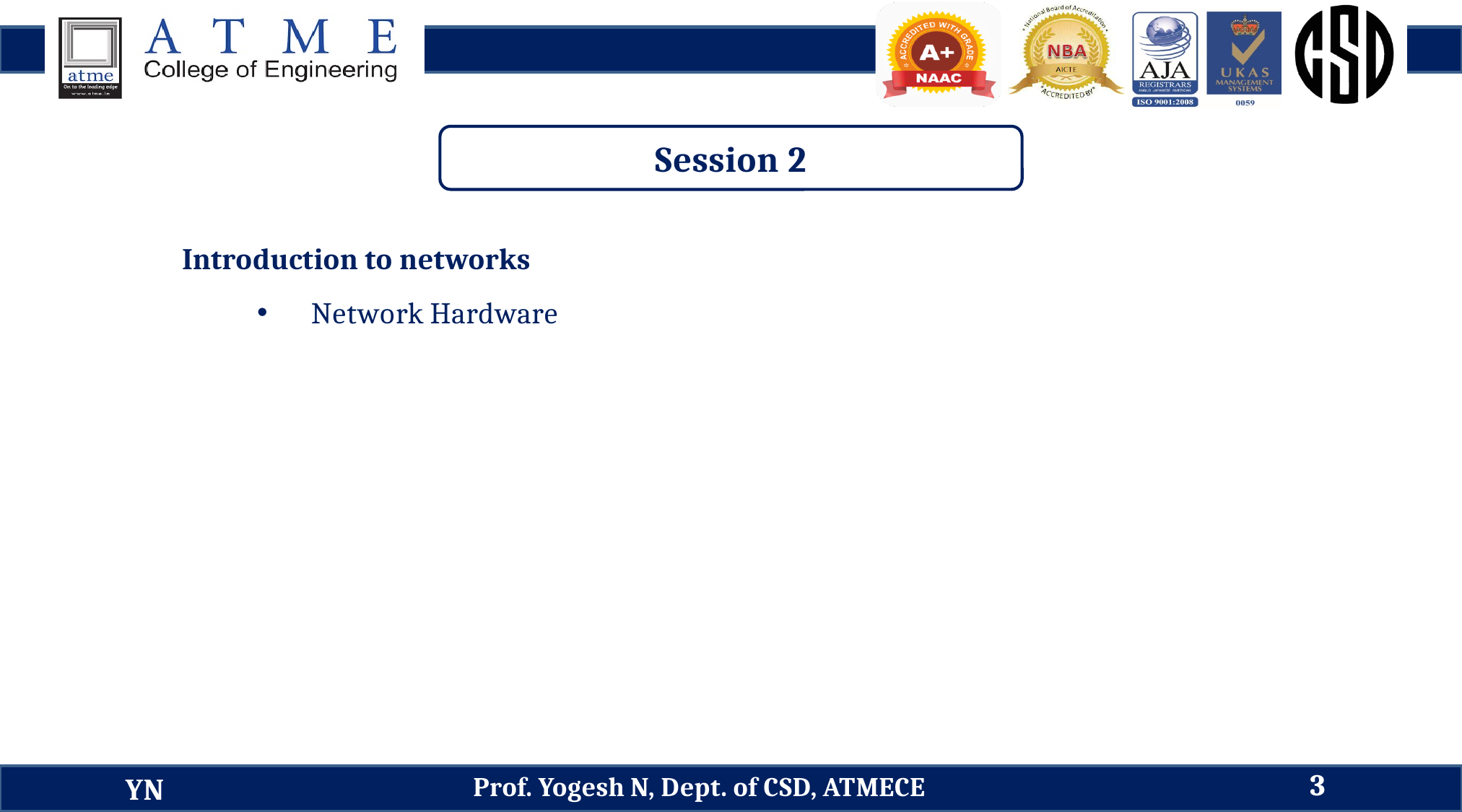

Session 2
Introduction to networks
Network Hardware
3
Prof. Yogesh N, Dept. of CSD, ATMECE
YN